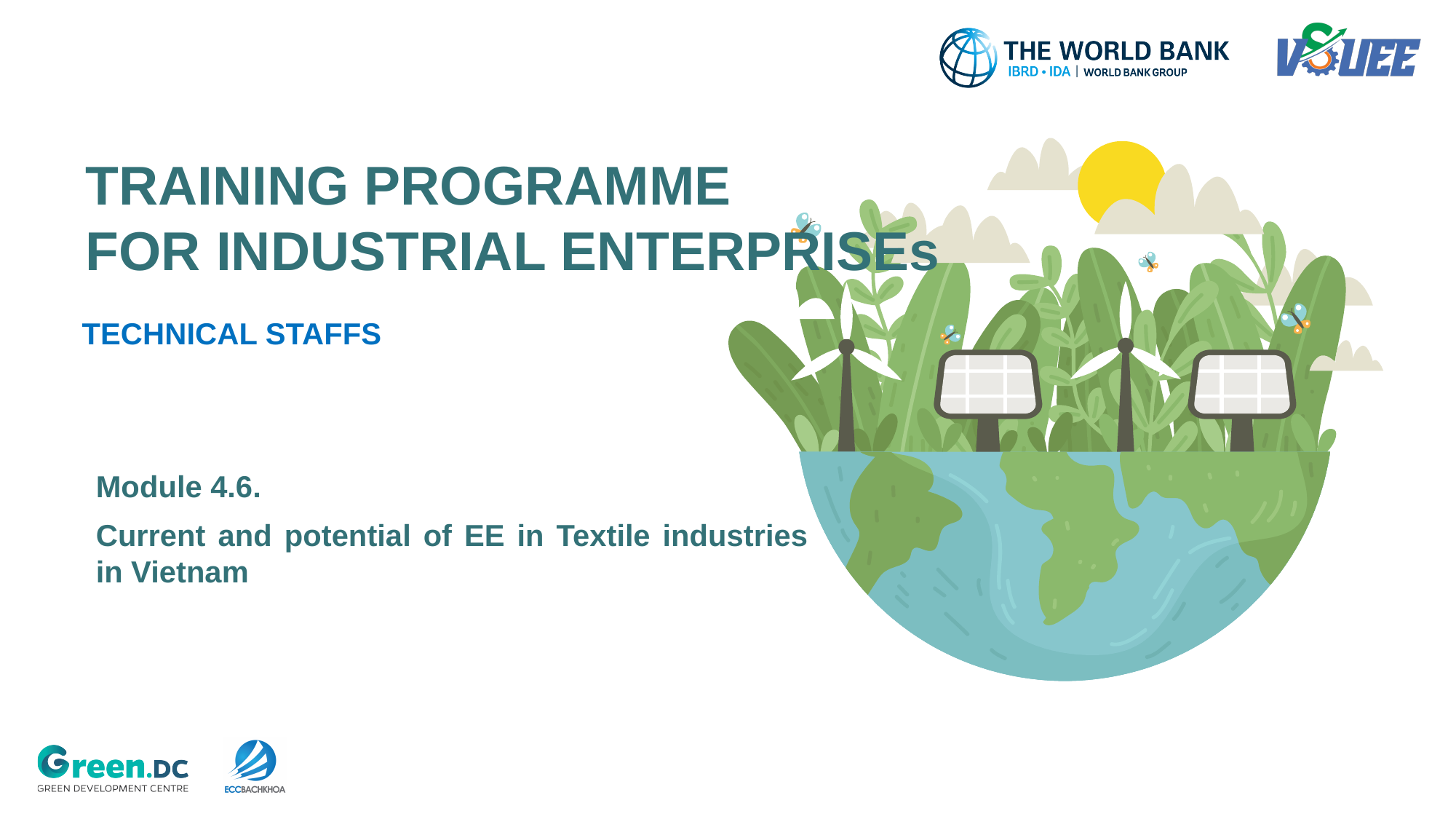

TRAINING PROGRAMME
FOR INDUSTRIAL ENTERPRISEs

TECHNICAL STAFFS
Module 4.6.
Current and potential of EE in Textile industries in Vietnam